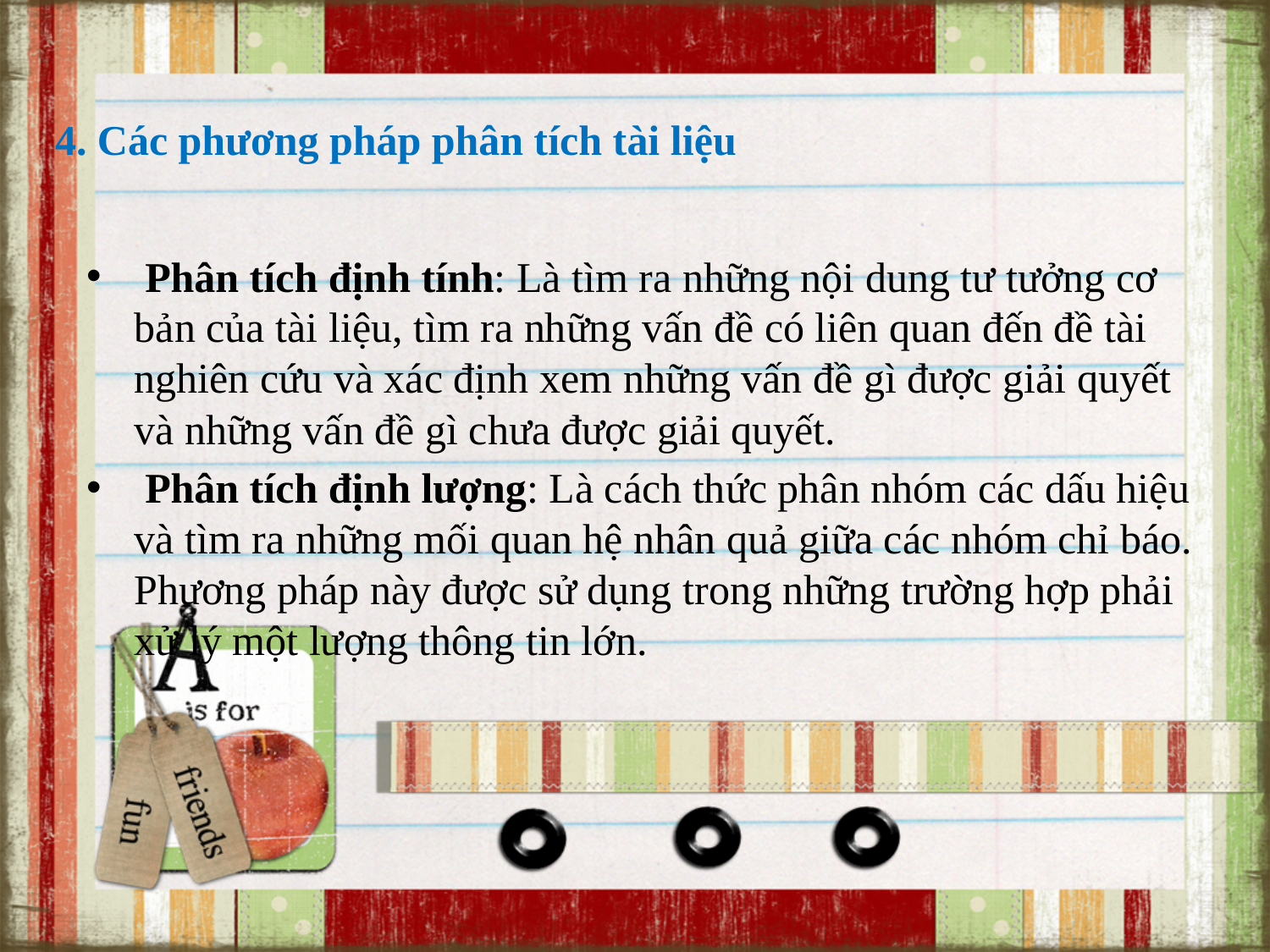

# 4. Các phương pháp phân tích tài liệu
 Phân tích định tính: Là tìm ra những nội dung tư tưởng cơ bản của tài liệu, tìm ra những vấn đề có liên quan đến đề tài nghiên cứu và xác định xem những vấn đề gì được giải quyết và những vấn đề gì chưa được giải quyết.
 Phân tích định lượng: Là cách thức phân nhóm các dấu hiệu và tìm ra những mối quan hệ nhân quả giữa các nhóm chỉ báo. Phương pháp này được sử dụng trong những trường hợp phải xử lý một lượng thông tin lớn.